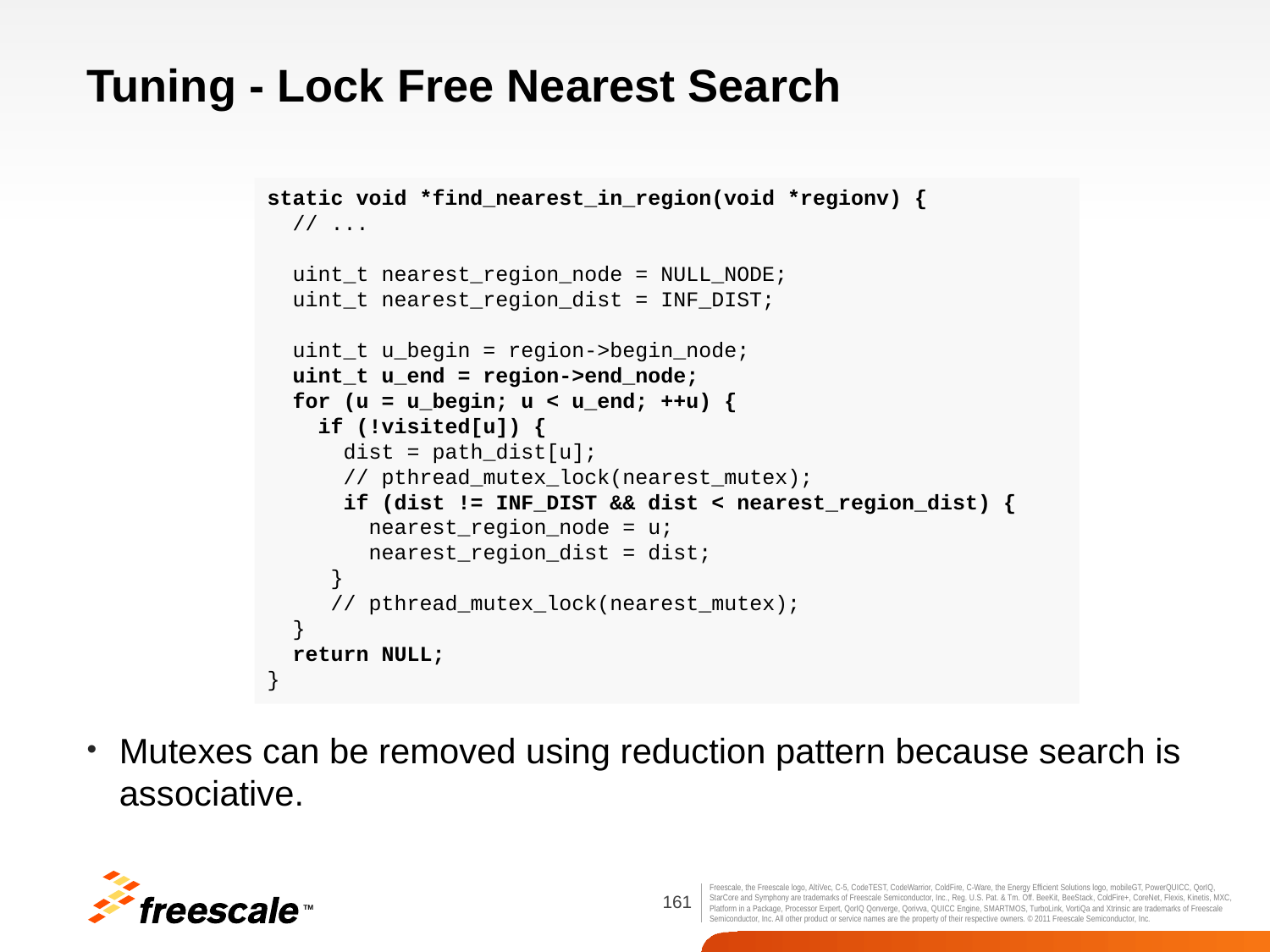

# Tuning - Lock Free Nearest Search
static void *find_nearest_in_region(void *regionv) {
  // ...

  uint_t nearest_region_node = NULL_NODE;
  uint_t nearest_region_dist = INF_DIST;

  uint_t u_begin = region->begin_node;
  uint_t u_end = region->end_node;
  for (u = u_begin; u < u_end; ++u) {
    if (!visited[u]) {
      dist = path_dist[u];
      // pthread_mutex_lock(nearest_mutex);
      if (dist != INF_DIST && dist < nearest_region_dist) {
        nearest_region_node = u;
        nearest_region_dist = dist;
     }
     // pthread_mutex_lock(nearest_mutex);
  }
  return NULL;
}
Mutexes can be removed using reduction pattern because search is associative.